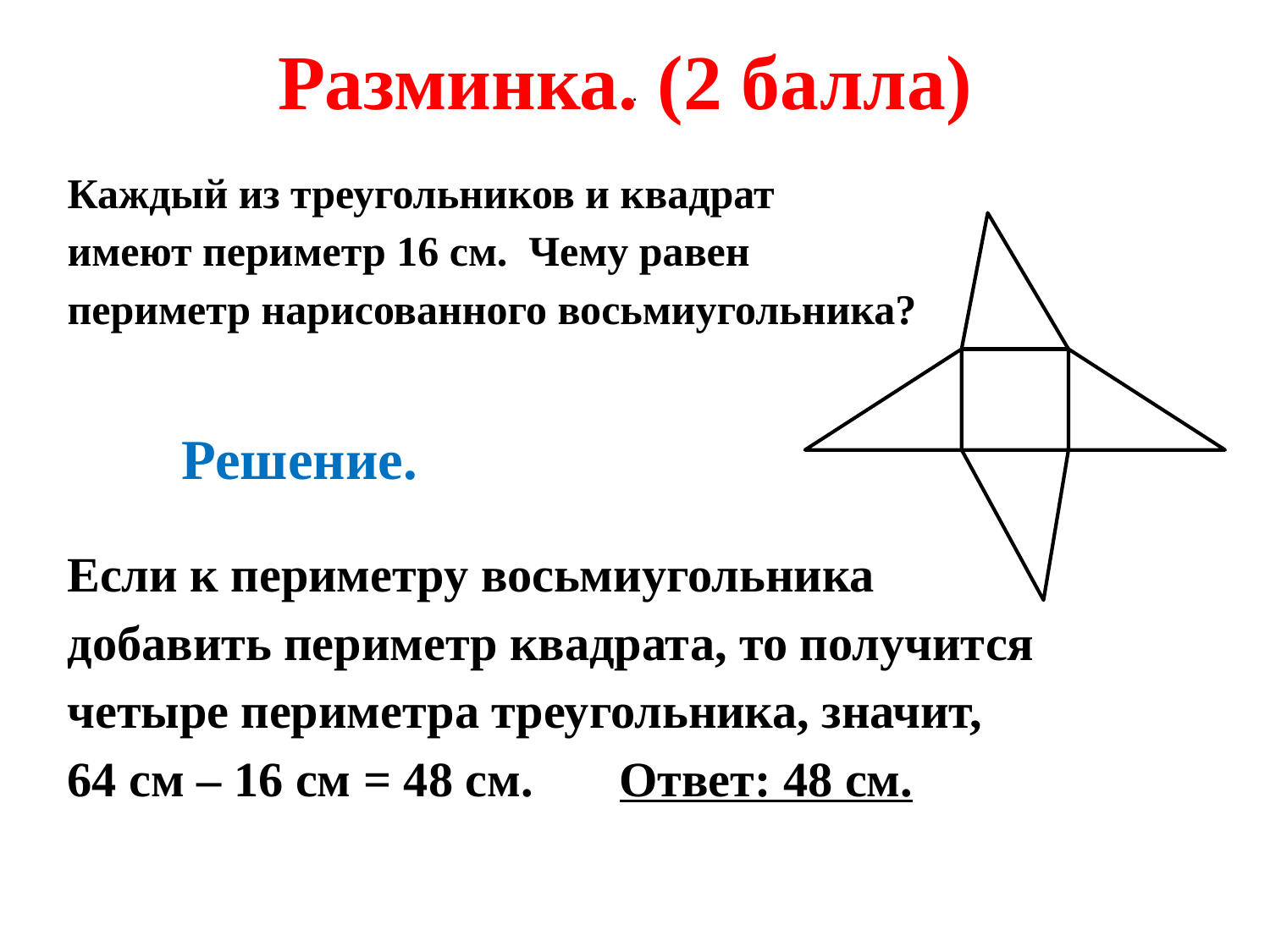

Разминка. (2 балла)
.

Каждый из треугольников и квадрат
имеют периметр 16 см.  Чему равен
периметр нарисованного восьмиугольника?

Решение.

Если к периметру восьмиугольника
добавить периметр квадрата, то получится
четыре периметра треугольника, значит,
64 см – 16 см = 48 см.       Ответ: 48 см.